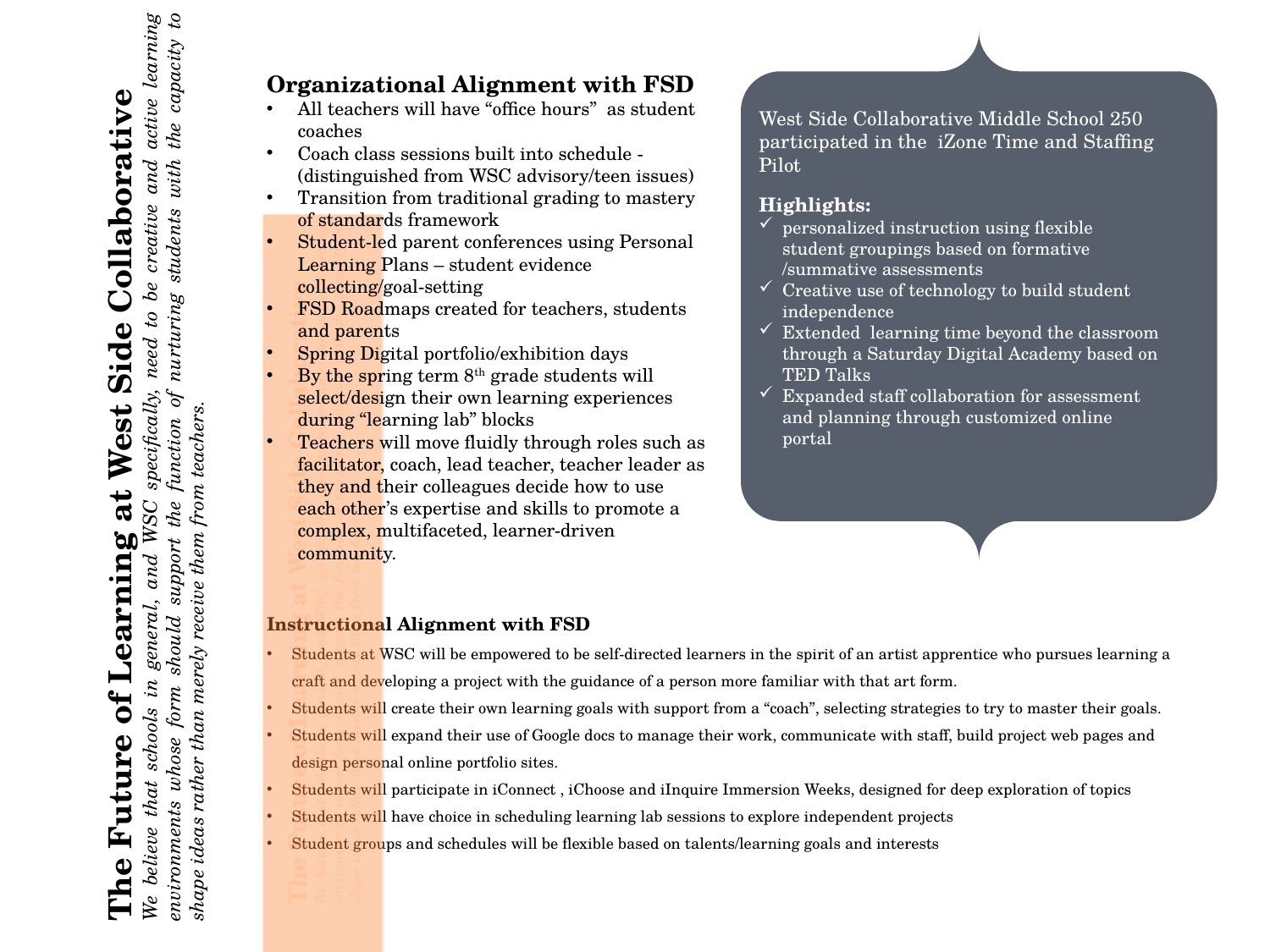

West Side Collaborative Middle School 250 participated in the  iZone Time and Staffing Pilot

Highlights:
personalized instruction using flexible student groupings based on formative /summative assessments
Creative use of technology to build student independence
Extended  learning time beyond the classroom through a Saturday Digital Academy based on TED Talks
Expanded staff collaboration for assessment and planning through customized online portal

Organizational Alignment with FSD
All teachers will have “office hours”  as student coaches
Coach class sessions built into schedule - (distinguished from WSC advisory/teen issues)
Transition from traditional grading to mastery of standards framework
Student-led parent conferences using Personal Learning Plans – student evidence collecting/goal-setting
FSD Roadmaps created for teachers, students and parents
Spring Digital portfolio/exhibition days
By the spring term 8th grade students will  select/design their own learning experiences during “learning lab” blocks
Teachers will move fluidly through roles such as facilitator, coach, lead teacher, teacher leader as they and their colleagues decide how to use each other’s expertise and skills to promote a complex, multifaceted, learner-driven community.

The Future of Learning at West Side Collaborative
We believe that schools in general, and WSC specifically, need to be creative and active learning environments whose form should support the function of nurturing students with the capacity to shape ideas rather than merely receive them from teachers.
Instructional Alignment with FSD
Students at WSC will be empowered to be self-directed learners in the spirit of an artist apprentice who pursues learning a craft and developing a project with the guidance of a person more familiar with that art form.
Students will create their own learning goals with support from a “coach”, selecting strategies to try to master their goals.
Students will expand their use of Google docs to manage their work, communicate with staff, build project web pages and design personal online portfolio sites.
Students will participate in iConnect , iChoose and iInquire Immersion Weeks, designed for deep exploration of topics
Students will have choice in scheduling learning lab sessions to explore independent projects
Student groups and schedules will be flexible based on talents/learning goals and interests